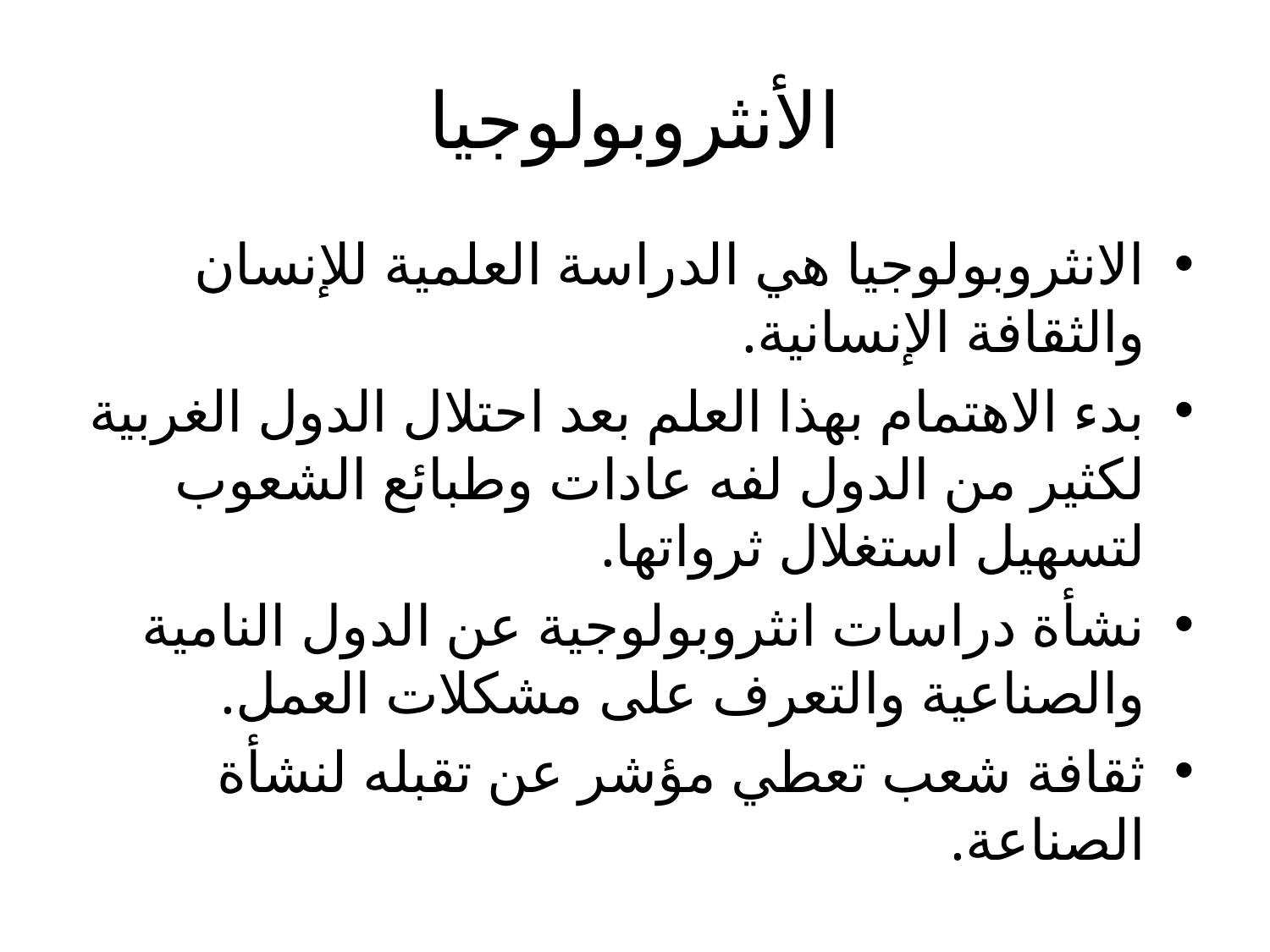

# الأنثروبولوجيا
الانثروبولوجيا هي الدراسة العلمية للإنسان والثقافة الإنسانية.
بدء الاهتمام بهذا العلم بعد احتلال الدول الغربية لكثير من الدول لفه عادات وطبائع الشعوب لتسهيل استغلال ثرواتها.
نشأة دراسات انثروبولوجية عن الدول النامية والصناعية والتعرف على مشكلات العمل.
ثقافة شعب تعطي مؤشر عن تقبله لنشأة الصناعة.